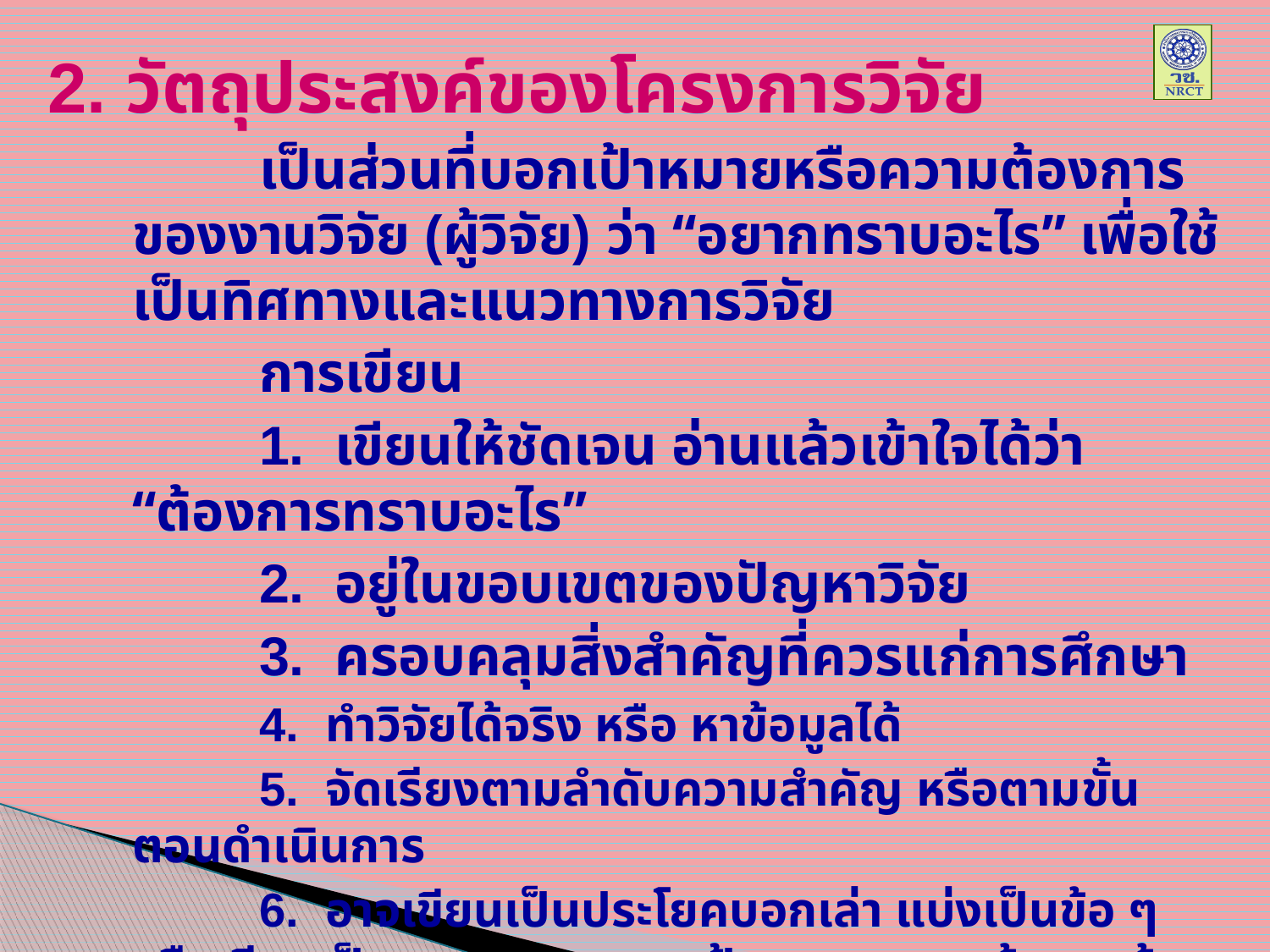

2. วัตถุประสงค์ของโครงการวิจัย
		เป็นส่วนที่บอกเป้าหมายหรือความต้องการของงานวิจัย (ผู้วิจัย) ว่า “อยากทราบอะไร” เพื่อใช้เป็นทิศทางและแนวทางการวิจัย
		การเขียน
		1.  เขียนให้ชัดเจน อ่านแล้วเข้าใจได้ว่า “ต้องการทราบอะไร”
		2.  อยู่ในขอบเขตของปัญหาวิจัย
 		3.  ครอบคลุมสิ่งสำคัญที่ควรแก่การศึกษา
		4.  ทำวิจัยได้จริง หรือ หาข้อมูลได้
		5.  จัดเรียงตามลำดับความสำคัญ หรือตามขั้นตอนดำเนินการ
		6.  อาจเขียนเป็นประโยคบอกเล่า แบ่งเป็นข้อ ๆ หรือเขียนเป็น	    	    เป้าหมายรวม แล้วตามด้วยปัญหาวิจัยย่อย ๆ (คำถามการวิจัย)